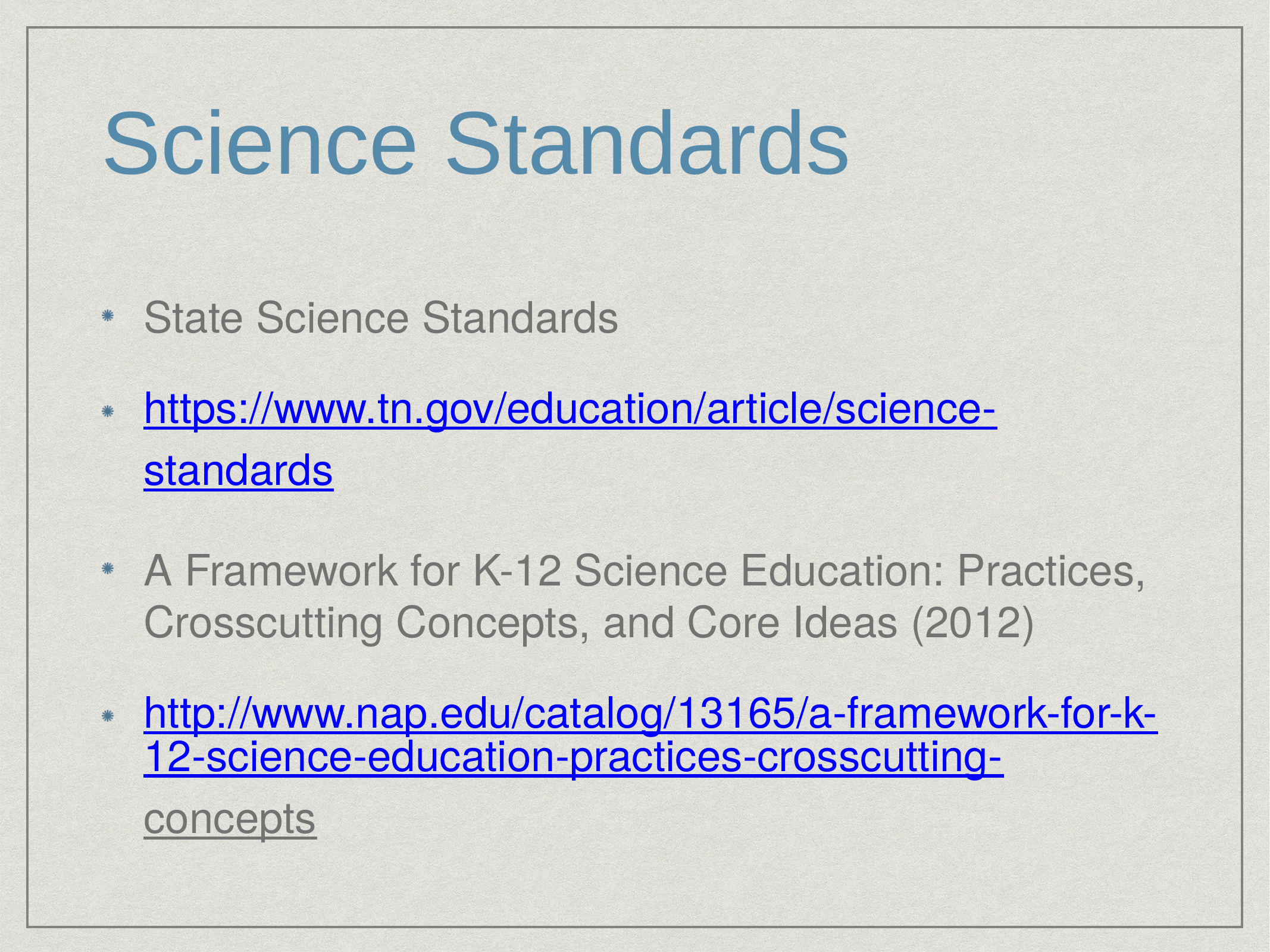

# Science Standards
State Science Standards
https://www.tn.gov/education/article/science-standards
A Framework for K-12 Science Education: Practices, Crosscutting Concepts, and Core Ideas (2012)
http://www.nap.edu/catalog/13165/a-framework-for-k-12-science-education-practices-crosscutting-concepts